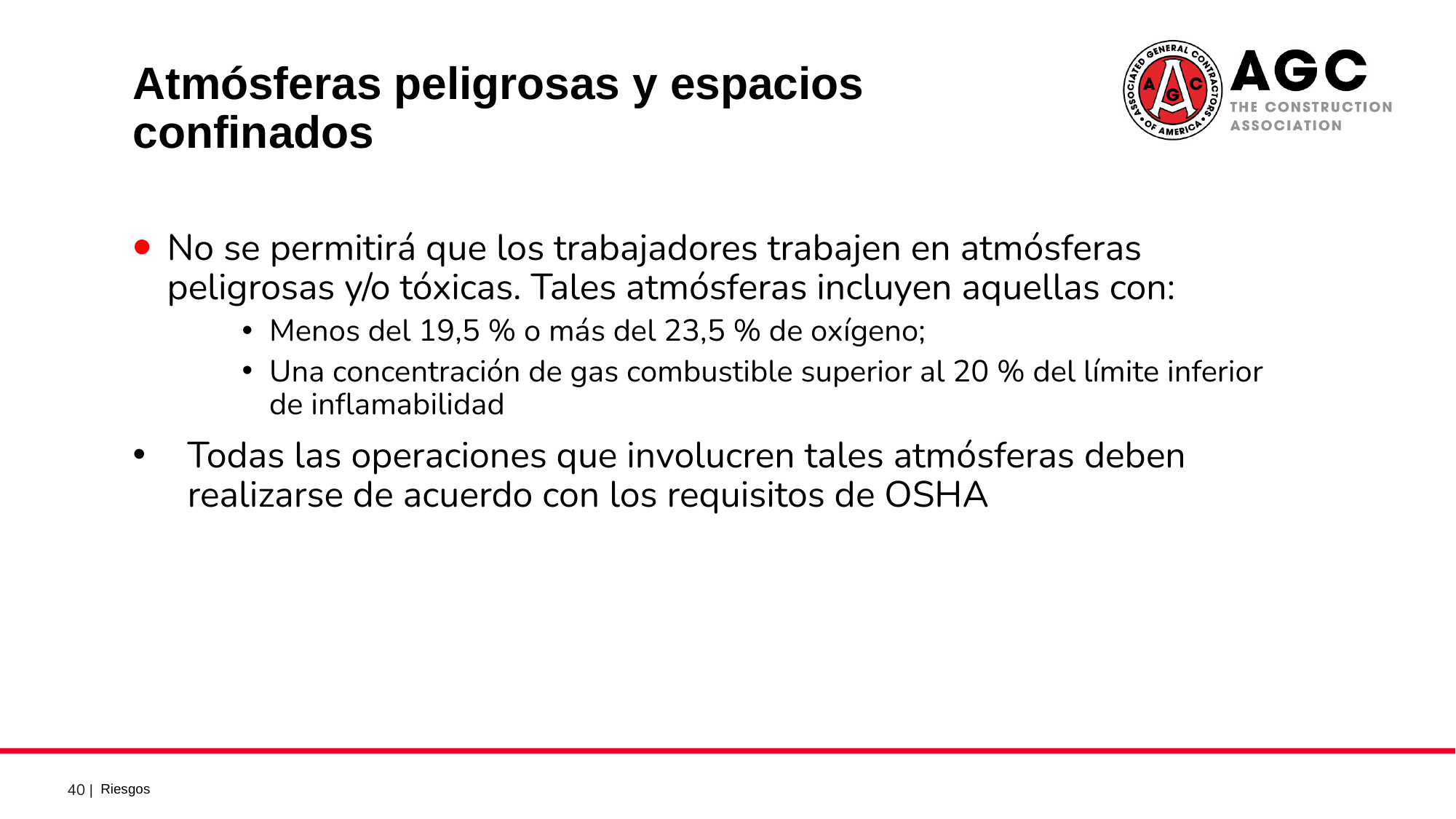

Atmósferas peligrosas y espacios confinados
No se permitirá que los trabajadores trabajen en atmósferas peligrosas y/o tóxicas. Tales atmósferas incluyen aquellas con:
Menos del 19,5 % o más del 23,5 % de oxígeno;
Una concentración de gas combustible superior al 20 % del límite inferior de inflamabilidad
Todas las operaciones que involucren tales atmósferas deben realizarse de acuerdo con los requisitos de OSHA

Riesgos